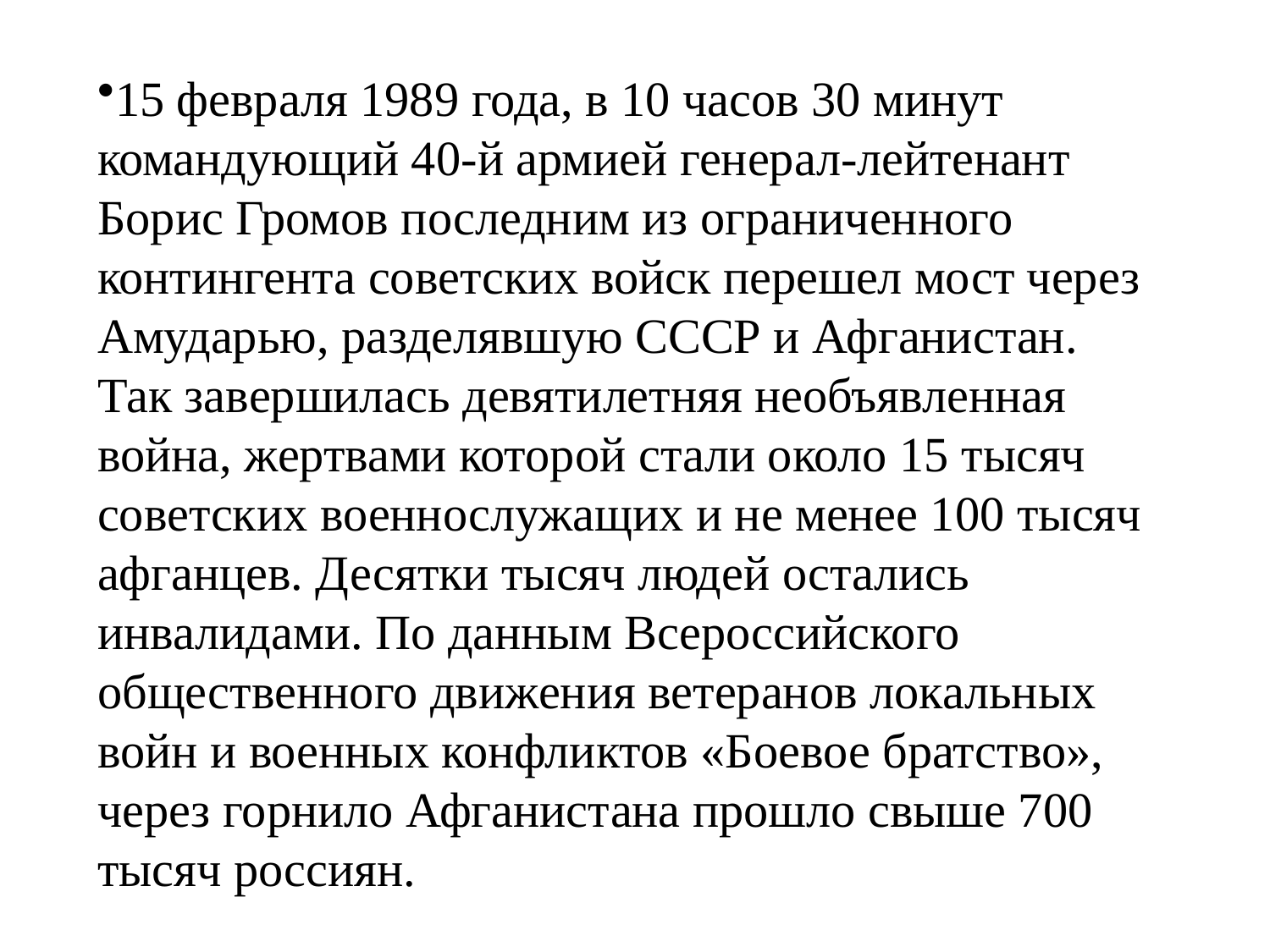

15 февраля 1989 года, в 10 часов 30 минут командующий 40-й армией генерал-лейтенант Борис Громов последним из ограниченного контингента советских войск перешел мост через Амударью, разделявшую СССР и Афганистан. Так завершилась девятилетняя необъявленная война, жертвами которой стали около 15 тысяч советских военнослужащих и не менее 100 тысяч афганцев. Десятки тысяч людей остались инвалидами. По данным Всероссийского общественного движения ветеранов локальных войн и военных конфликтов «Боевое братство», через горнило Афганистана прошло свыше 700 тысяч россиян.